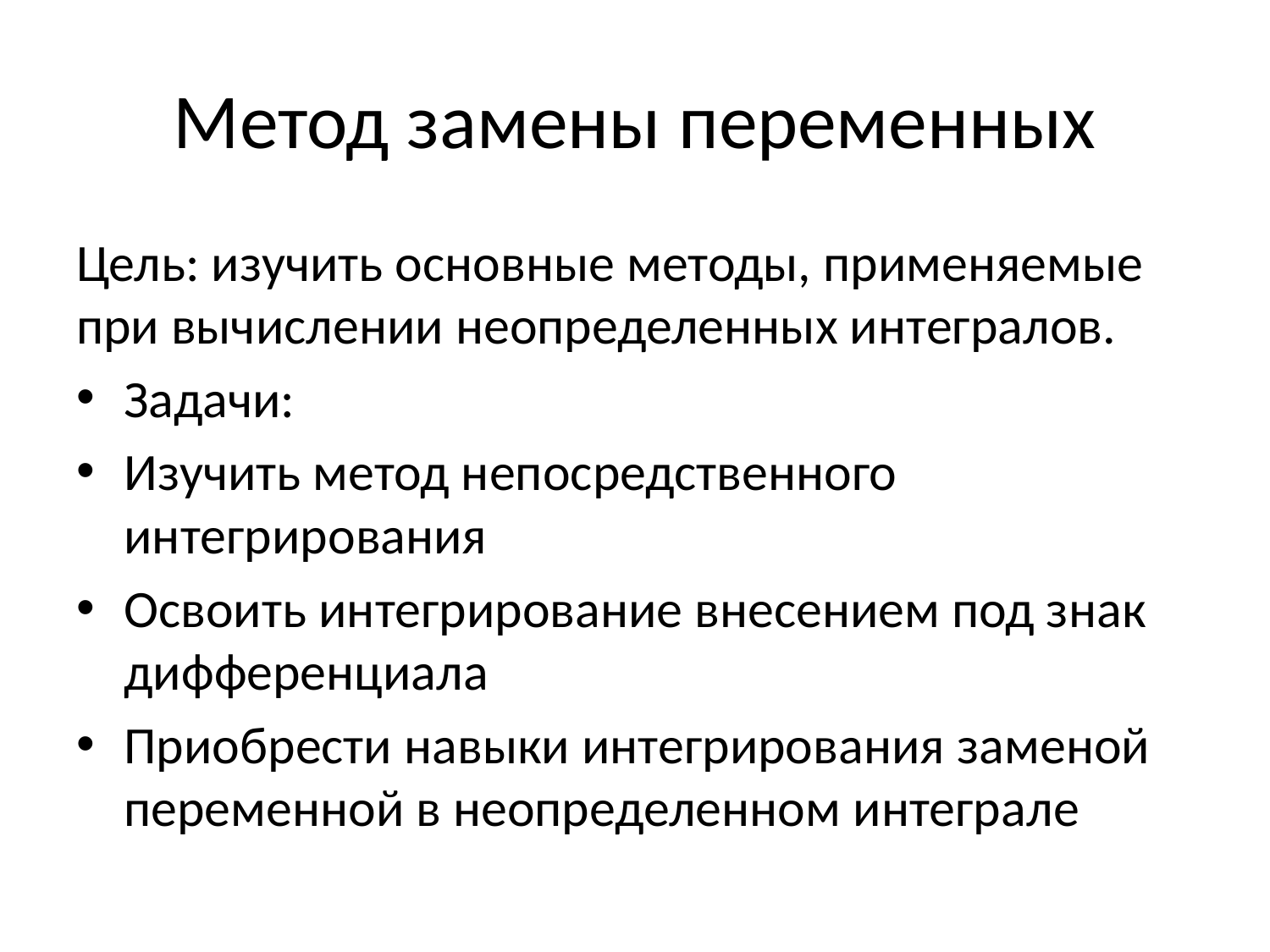

# Метод замены переменных
Цель: изучить основные методы, применяемые при вычислении неопределенных интегралов.
Задачи:
Изучить метод непосредственного интегрирования
Освоить интегрирование внесением под знак дифференциала
Приобрести навыки интегрирования заменой переменной в неопределенном интеграле